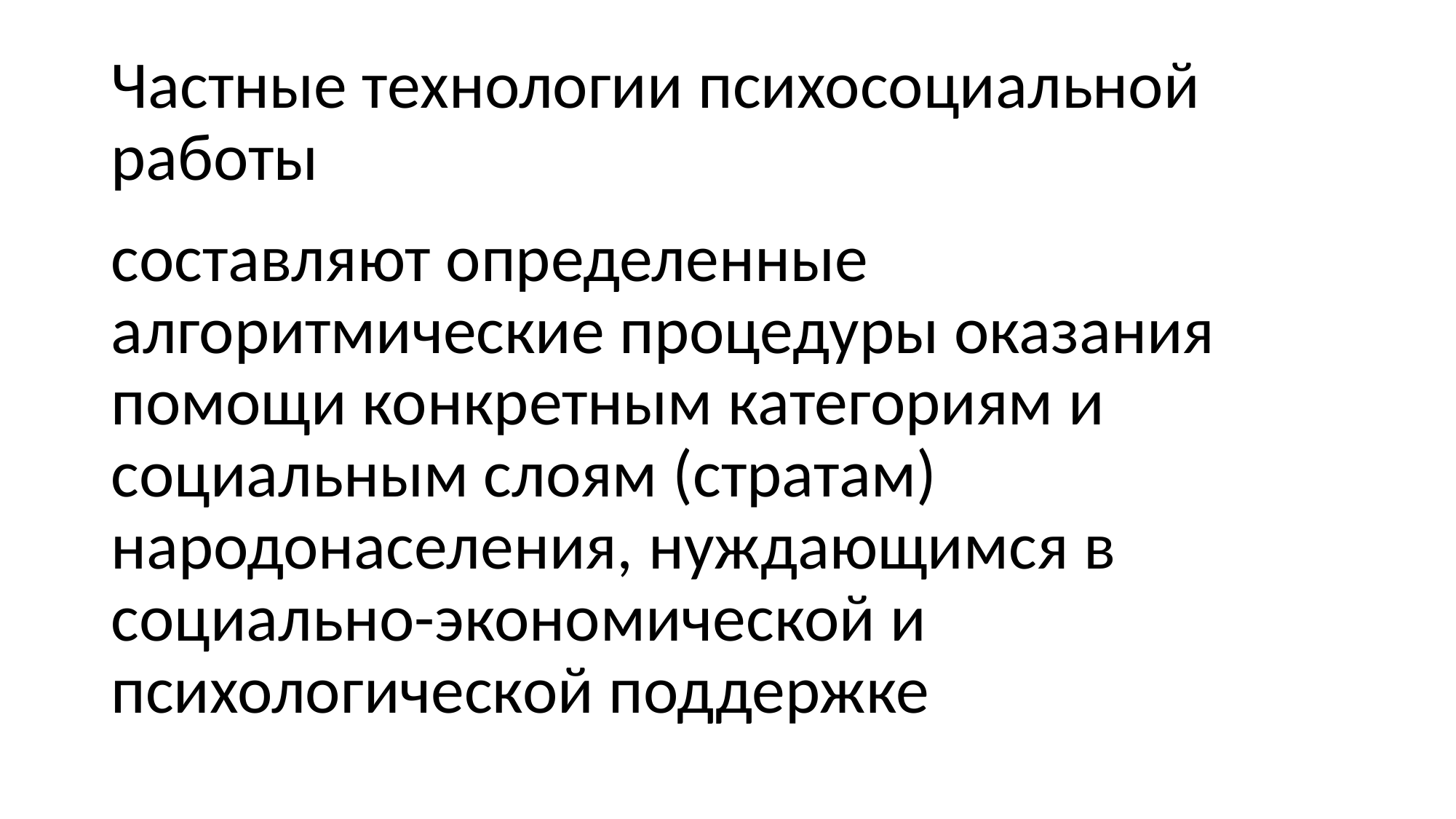

# Частные технологии психосоциальной работы
составляют определенные алгоритмические процедуры оказания помощи конкретным категориям и социальным слоям (стратам) народонаселения, нуждающимся в социально-экономической и психологической поддержке